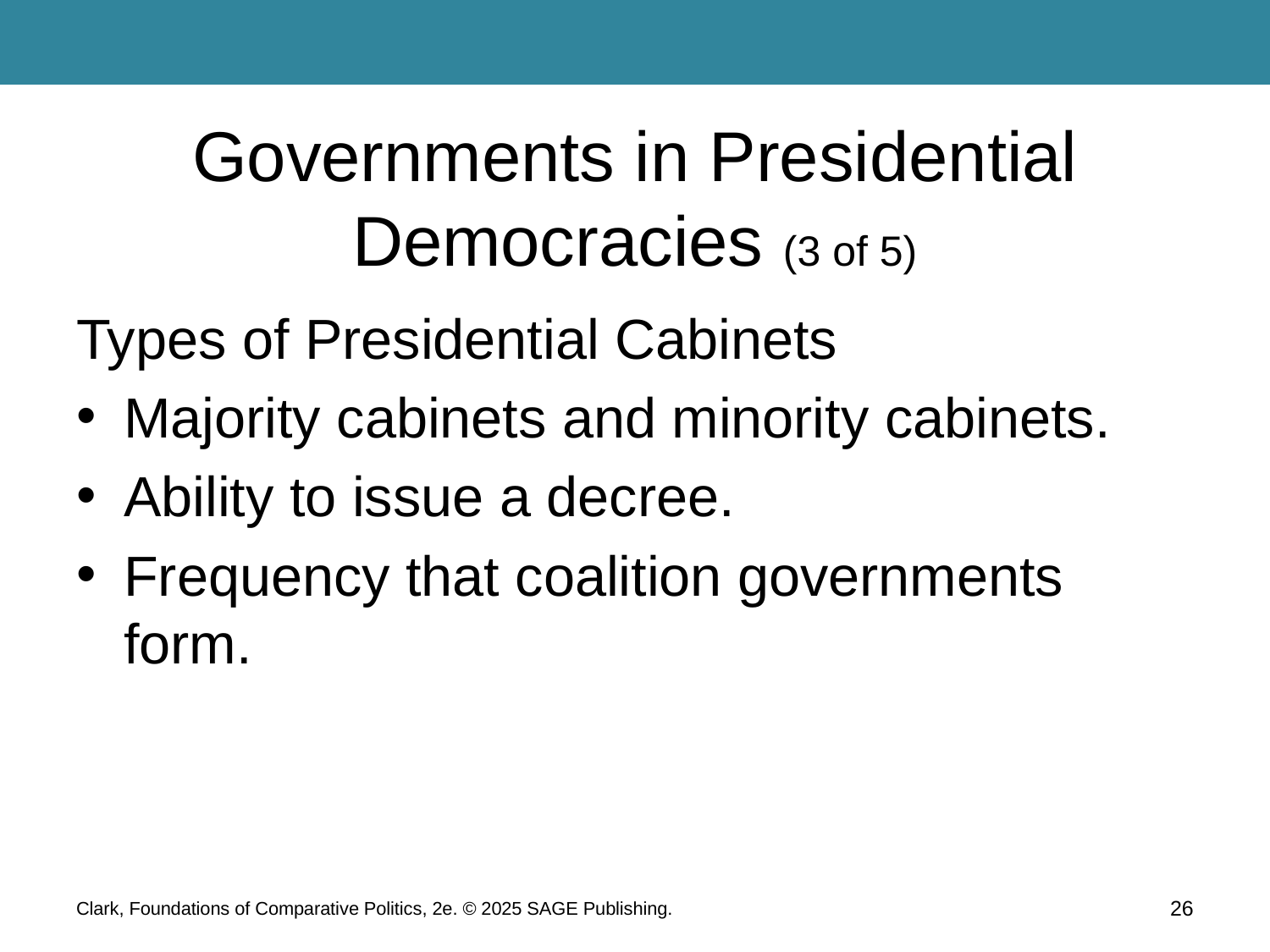

# Governments in Presidential Democracies (3 of 5)
Types of Presidential Cabinets
Majority cabinets and minority cabinets.
Ability to issue a decree.
Frequency that coalition governments form.
Clark, Foundations of Comparative Politics, 2e. © 2025 SAGE Publishing.
26